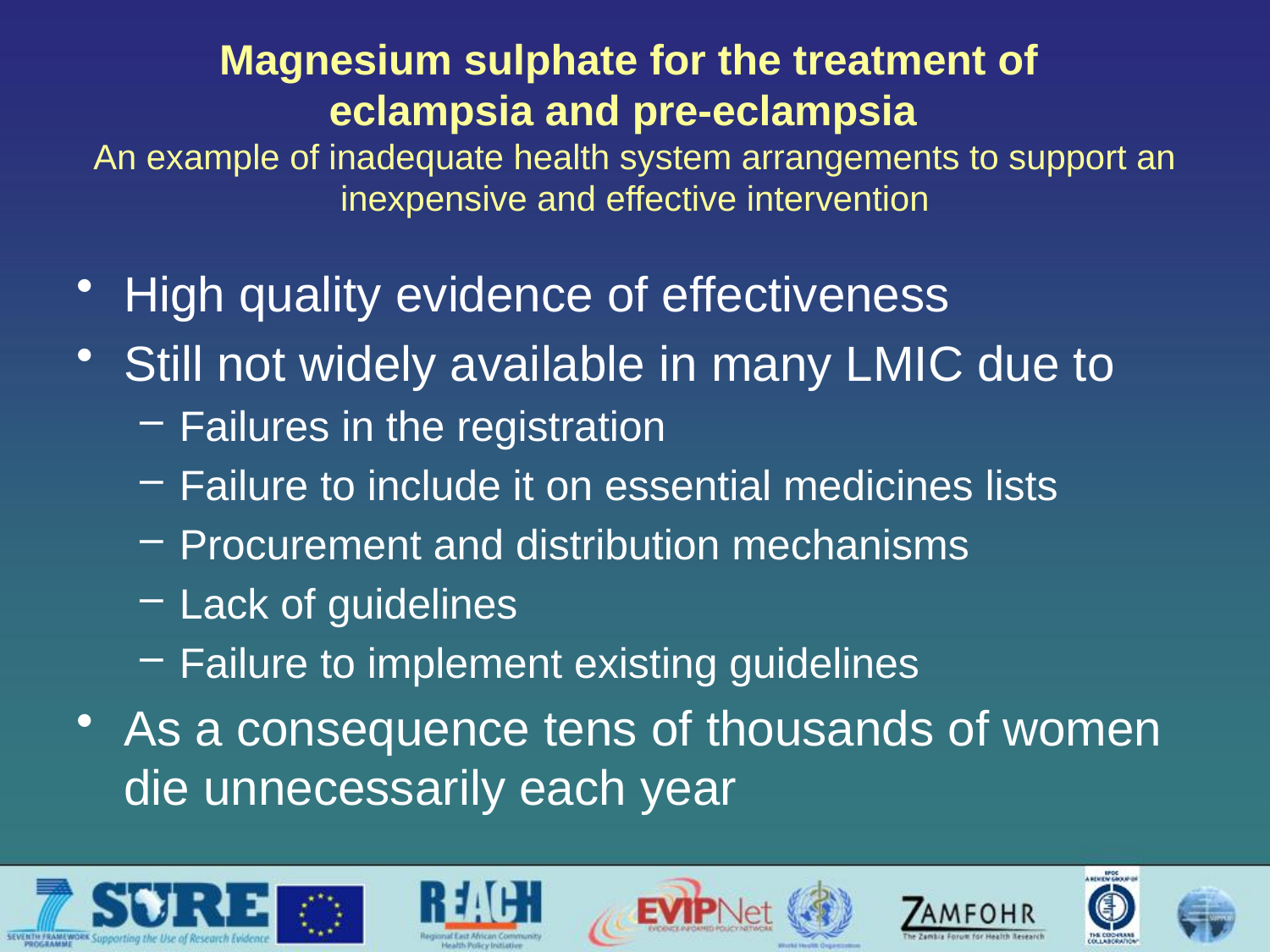

# Magnesium sulphate for the treatment of eclampsia and pre-eclampsia An example of inadequate health system arrangements to support an inexpensive and effective intervention
High quality evidence of effectiveness
Still not widely available in many LMIC due to
Failures in the registration
Failure to include it on essential medicines lists
Procurement and distribution mechanisms
Lack of guidelines
Failure to implement existing guidelines
As a consequence tens of thousands of women die unnecessarily each year